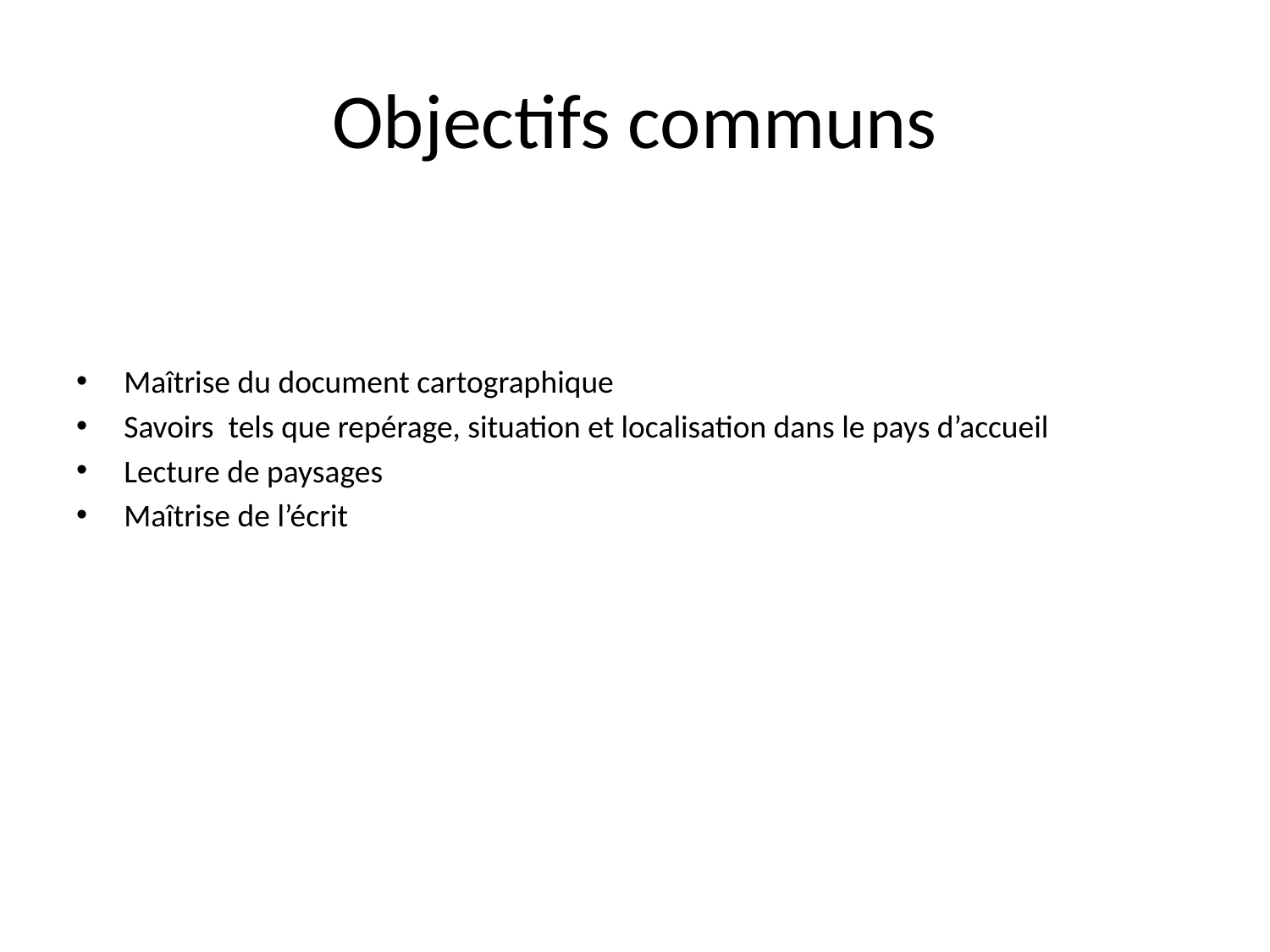

# Objectifs communs

Maîtrise du document cartographique
Savoirs  tels que repérage, situation et localisation dans le pays d’accueil
Lecture de paysages
Maîtrise de l’écrit